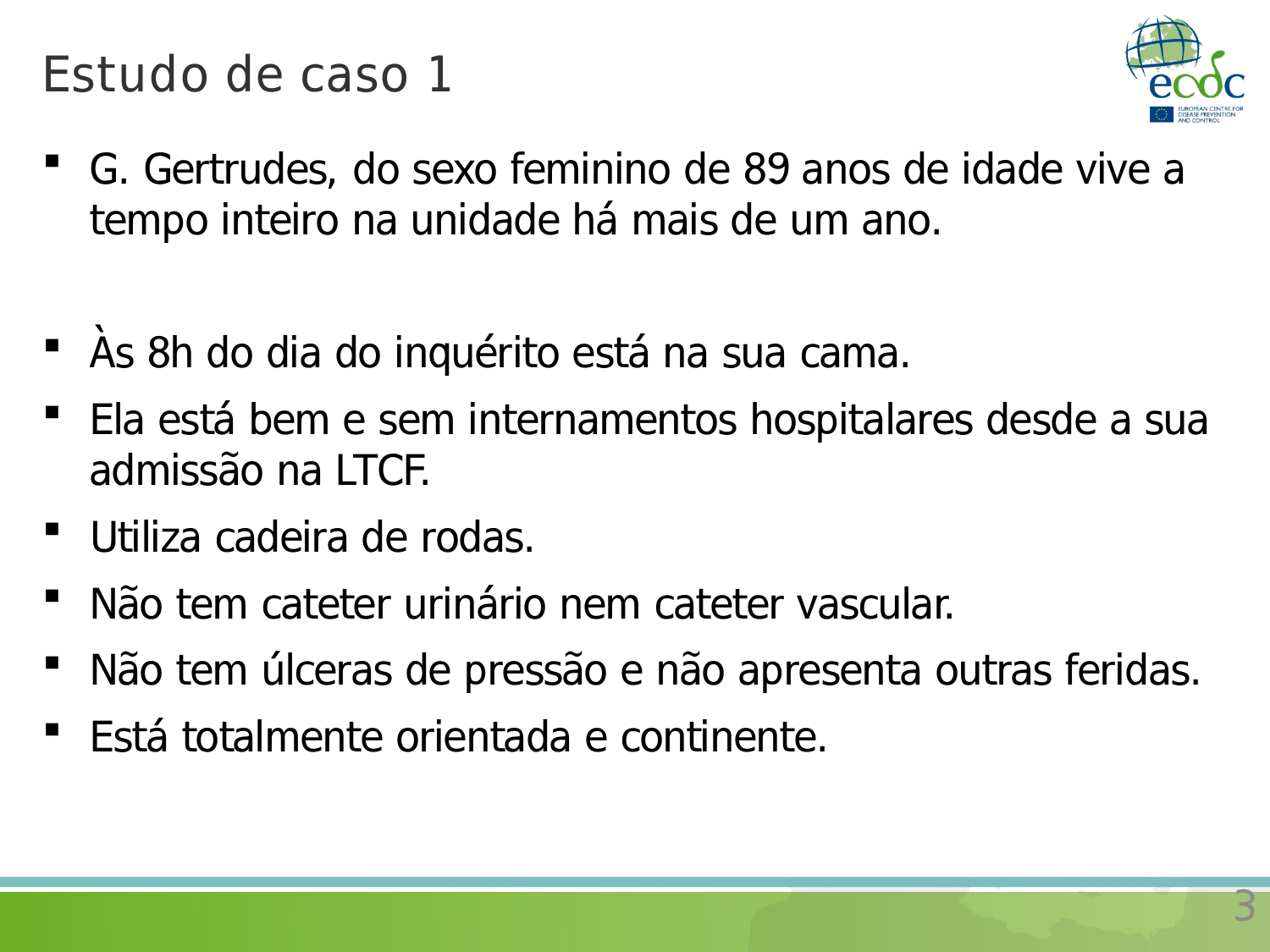

# Estudo de caso 1
G. Gertrudes, do sexo feminino de 89 anos de idade vive a tempo inteiro na unidade há mais de um ano.

Às 8h do dia do inquérito está na sua cama.
Ela está bem e sem internamentos hospitalares desde a sua admissão na LTCF.
Utiliza cadeira de rodas.
Não tem cateter urinário nem cateter vascular.
Não tem úlceras de pressão e não apresenta outras feridas.
Está totalmente orientada e continente.

3